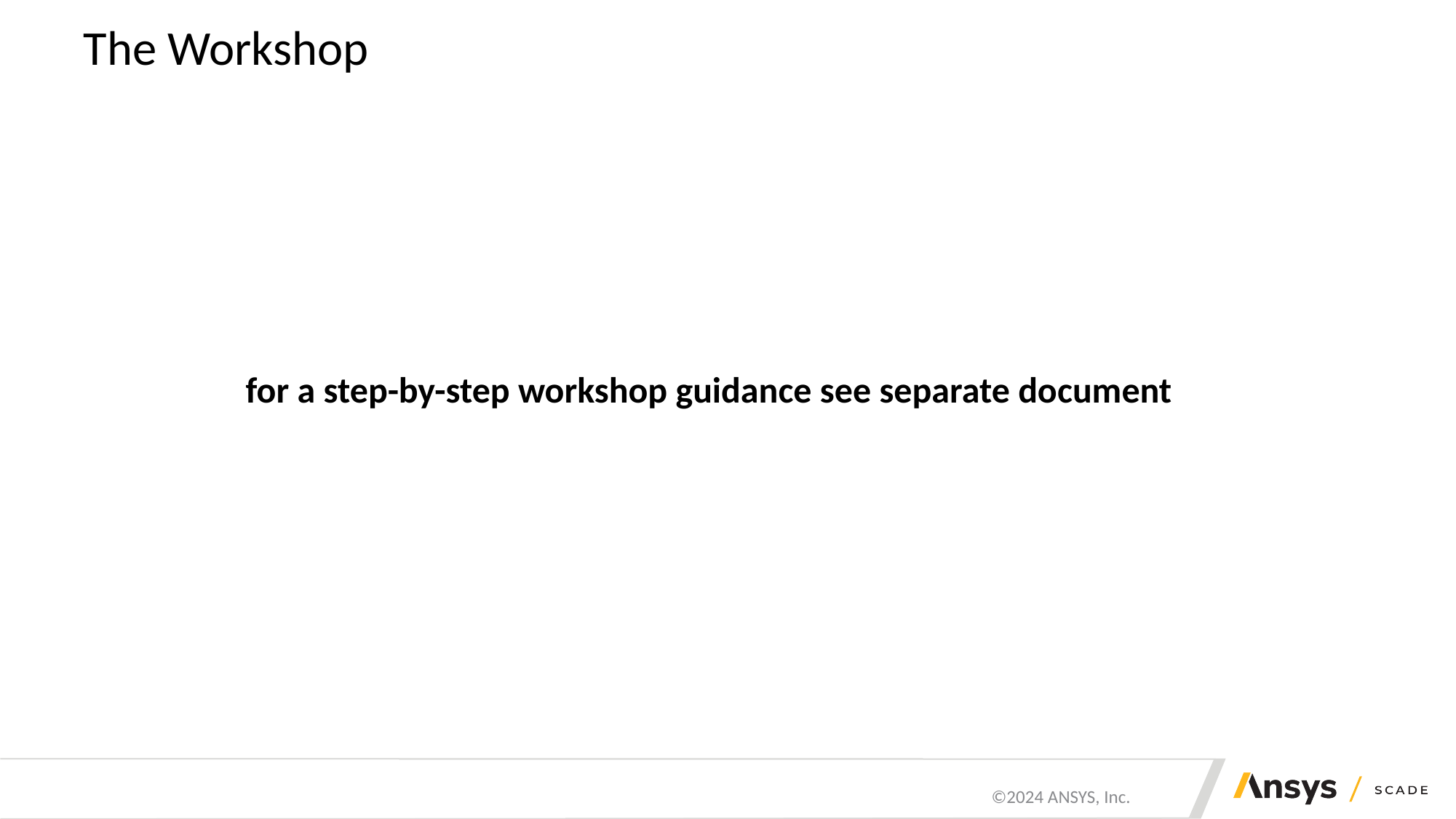

# The Workshop
for a step-by-step workshop guidance see separate document